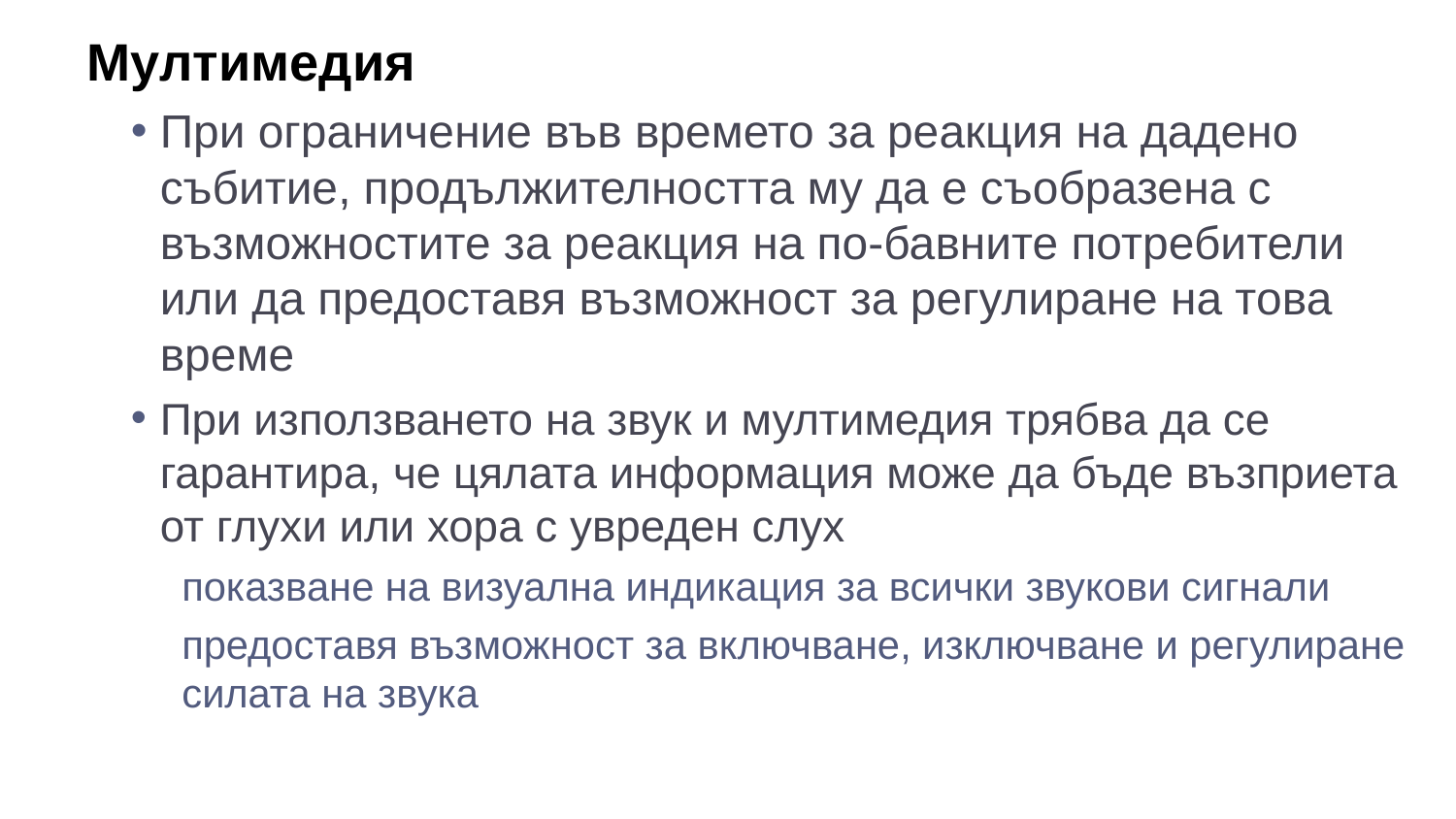

Мултимедия
При ограничение във времето за реакция на дадено събитие, продължителността му да е съобразена с възможностите за реакция на по-бавните потребители или да предоставя възможност за регулиране на това време
При използването на звук и мултимедия трябва да се гарантира, че цялата информация може да бъде възприета от глухи или хора с увреден слух
показване на визуална индикация за всички звукови сигнали
предоставя възможност за включване, изключване и регулиране силата на звука